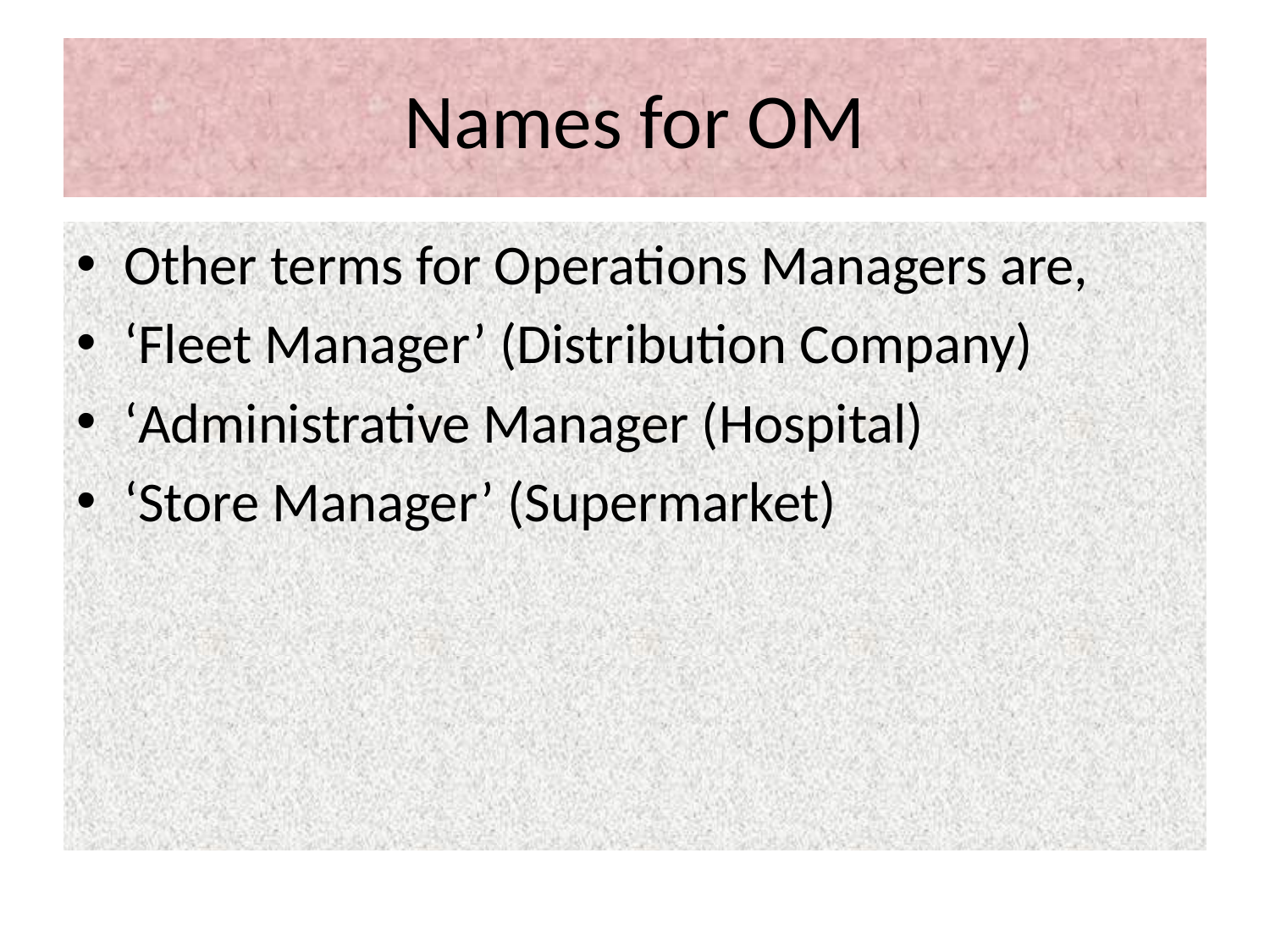

# Names for OM
Other terms for Operations Managers are,
‘Fleet Manager’ (Distribution Company)
‘Administrative Manager (Hospital)
‘Store Manager’ (Supermarket)